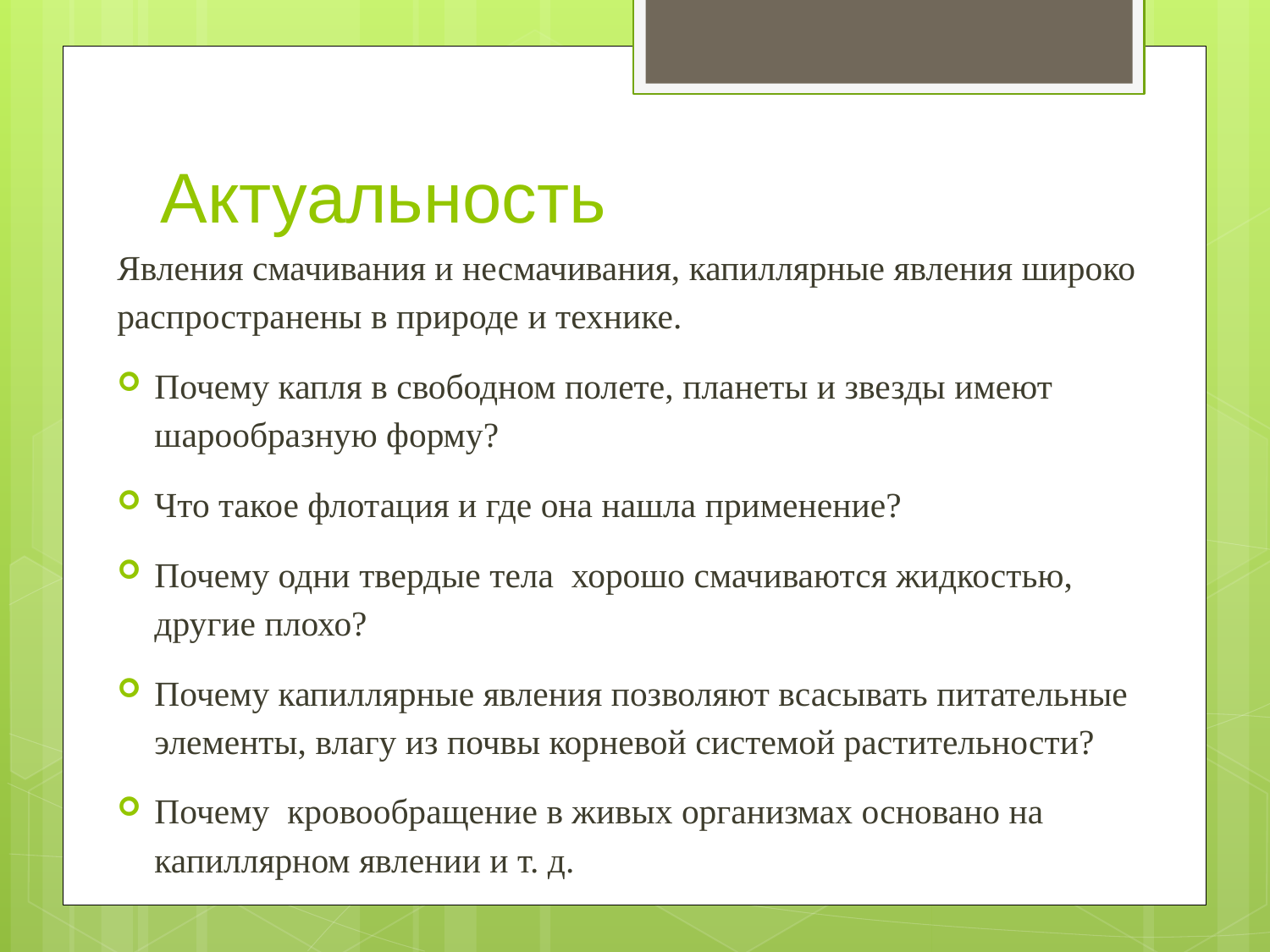

# Актуальность
Явления смачивания и несмачивания, капиллярные явления широко распространены в природе и технике.
Почему капля в свободном полете, планеты и звезды имеют шарообразную форму?
Что такое флотация и где она нашла применение?
Почему одни твердые тела  хорошо смачиваются жидкостью, другие плохо?
Почему капиллярные явления позволяют всасывать питательные элементы, влагу из почвы корневой системой растительности?
Почему  кровообращение в живых организмах основано на капиллярном явлении и т. д.